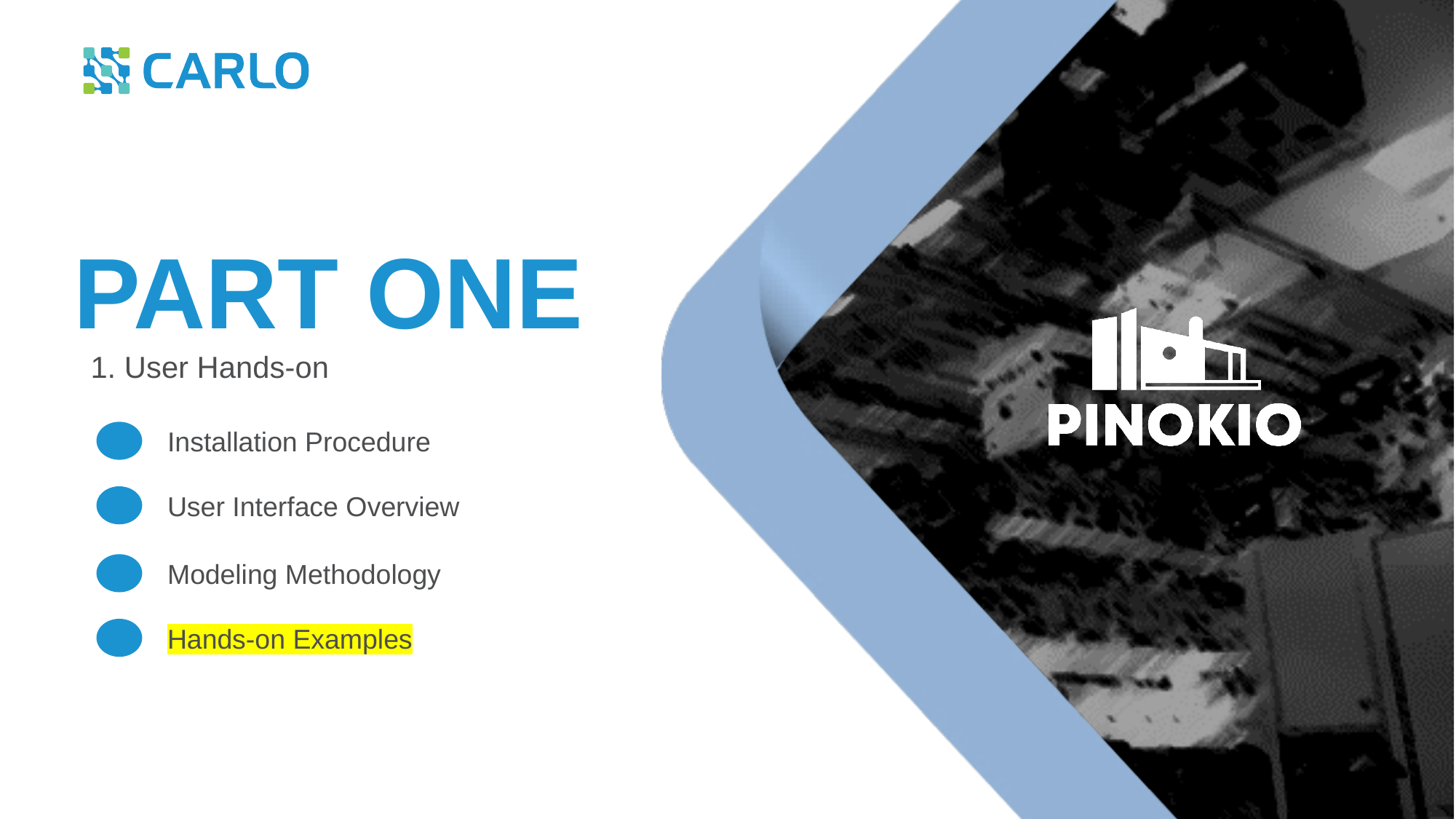

PART ONE
1. User Hands-on
Installation Procedure

User Interface Overview

Modeling Methodology

Hands-on Examples